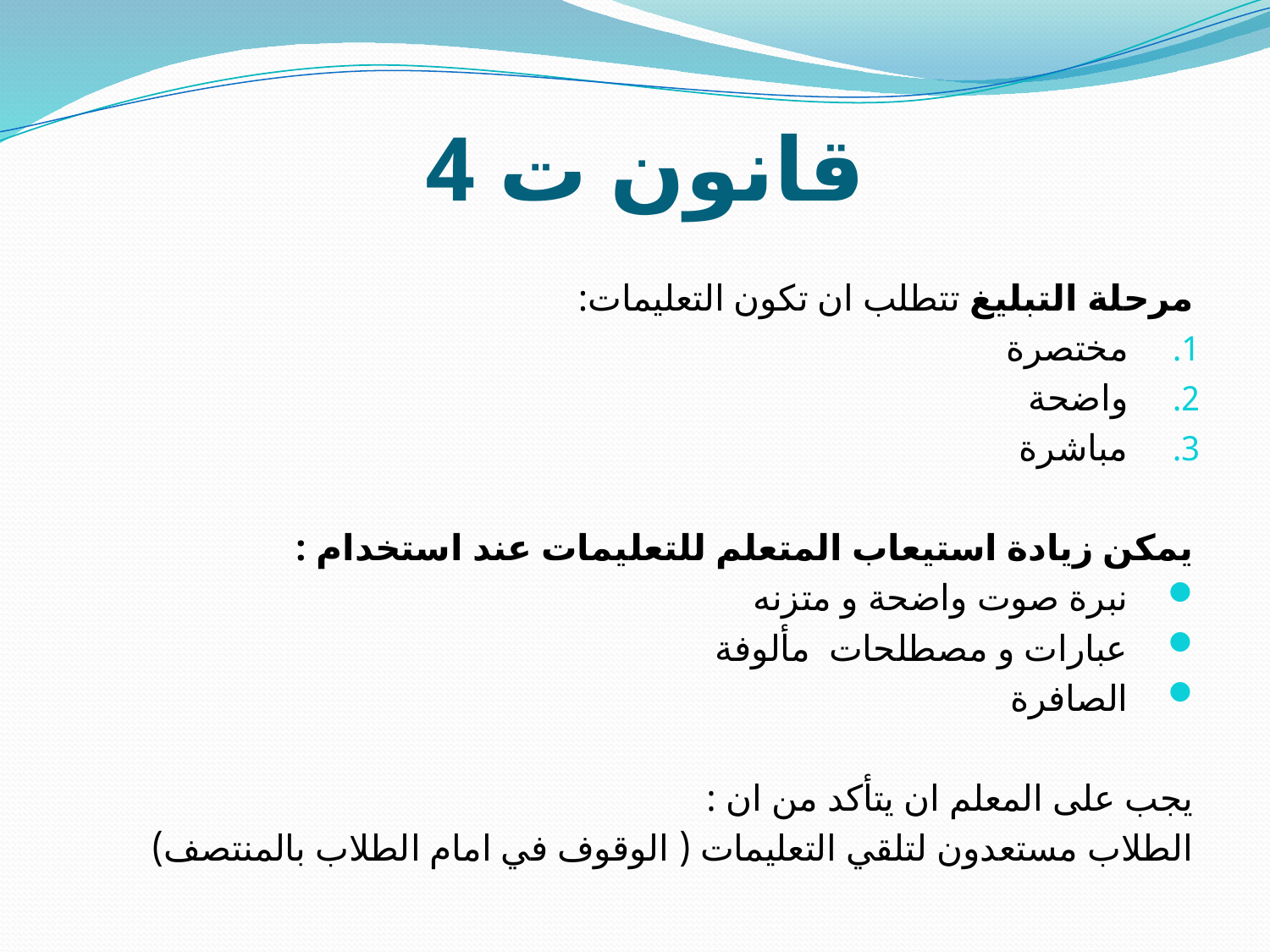

# قانون ت 4
مرحلة التبليغ تتطلب ان تكون التعليمات:
مختصرة
واضحة
مباشرة

يمكن زيادة استيعاب المتعلم للتعليمات عند استخدام :
نبرة صوت واضحة و متزنه
عبارات و مصطلحات  مألوفة
الصافرة

يجب على المعلم ان يتأكد من ان :
الطلاب مستعدون لتلقي التعليمات ( الوقوف في امام الطلاب بالمنتصف)